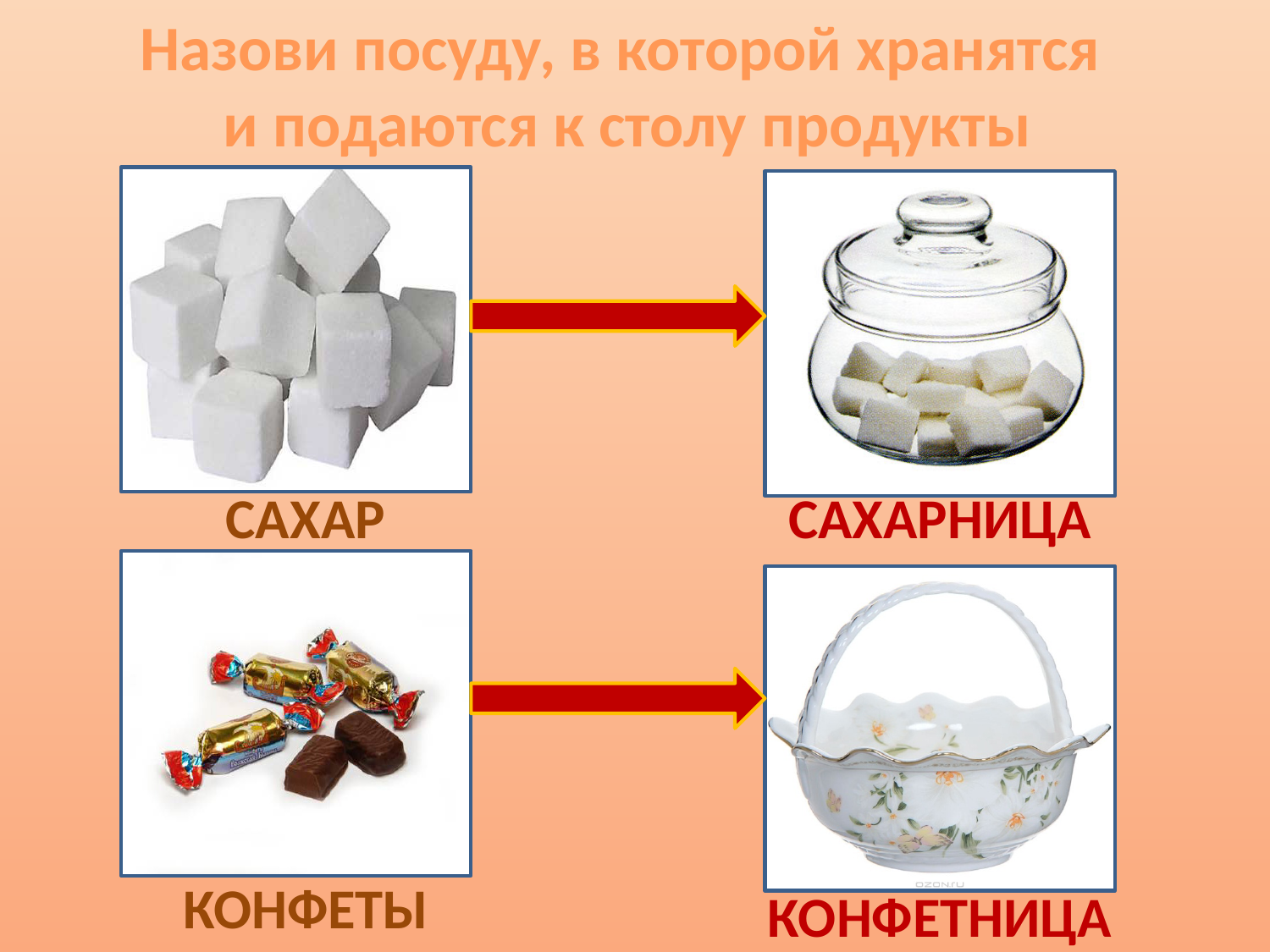

Назови посуду, в которой хранятся
и подаются к столу продукты

САХАР
САХАРНИЦА

КОНФЕТЫ
КОНФЕТНИЦА